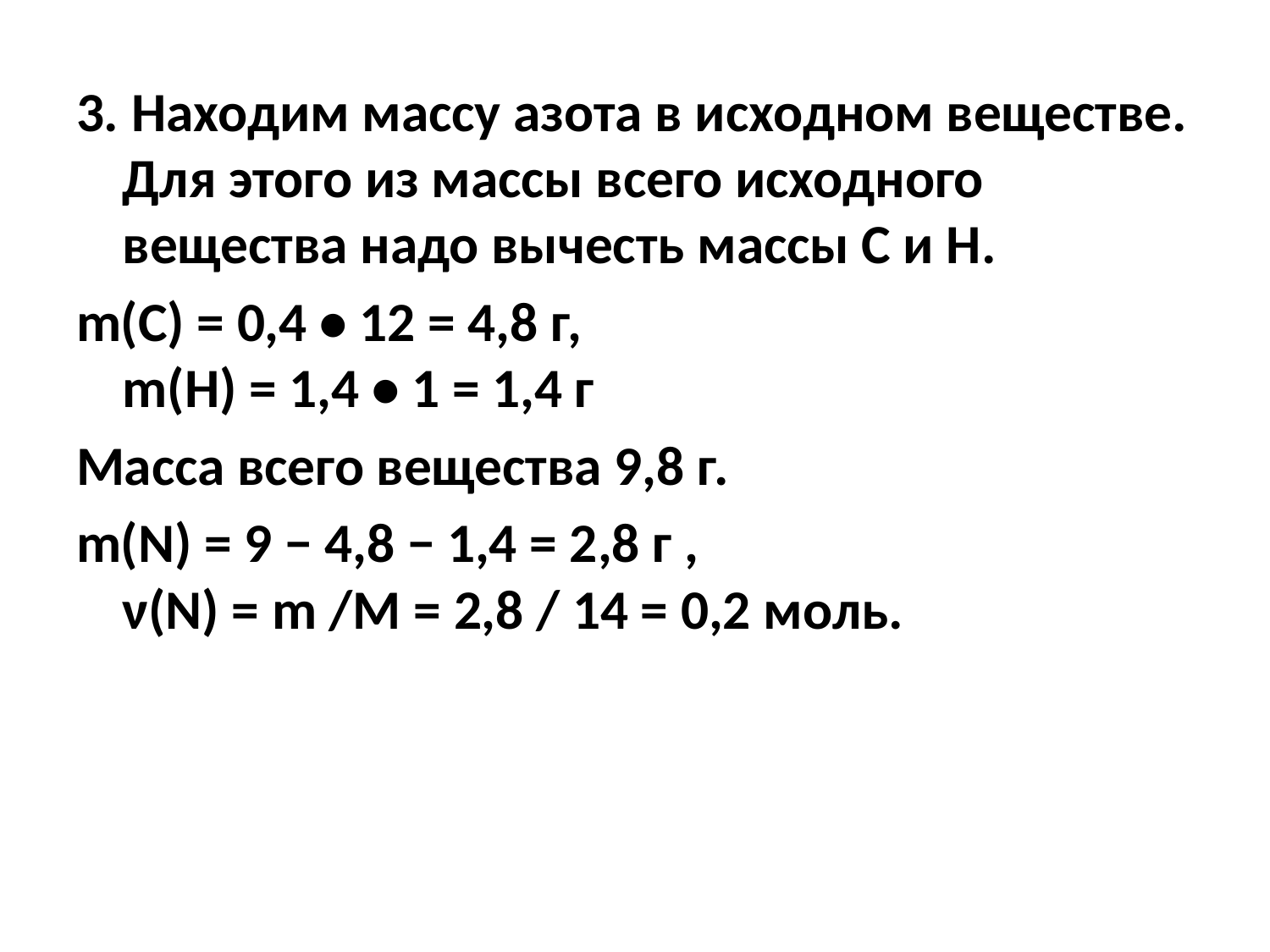

3. Находим массу азота в исходном веществе.
Для этого из массы всего исходного вещества надо вычесть массы С и Н.
m(C) = 0,4 • 12 = 4,8 г,
m(H) = 1,4 • 1 = 1,4 г
Масса всего вещества 9,8 г.
m(N) = 9 − 4,8 − 1,4 = 2,8 г ,
ν(N) = m /M = 2,8 / 14 = 0,2 моль.